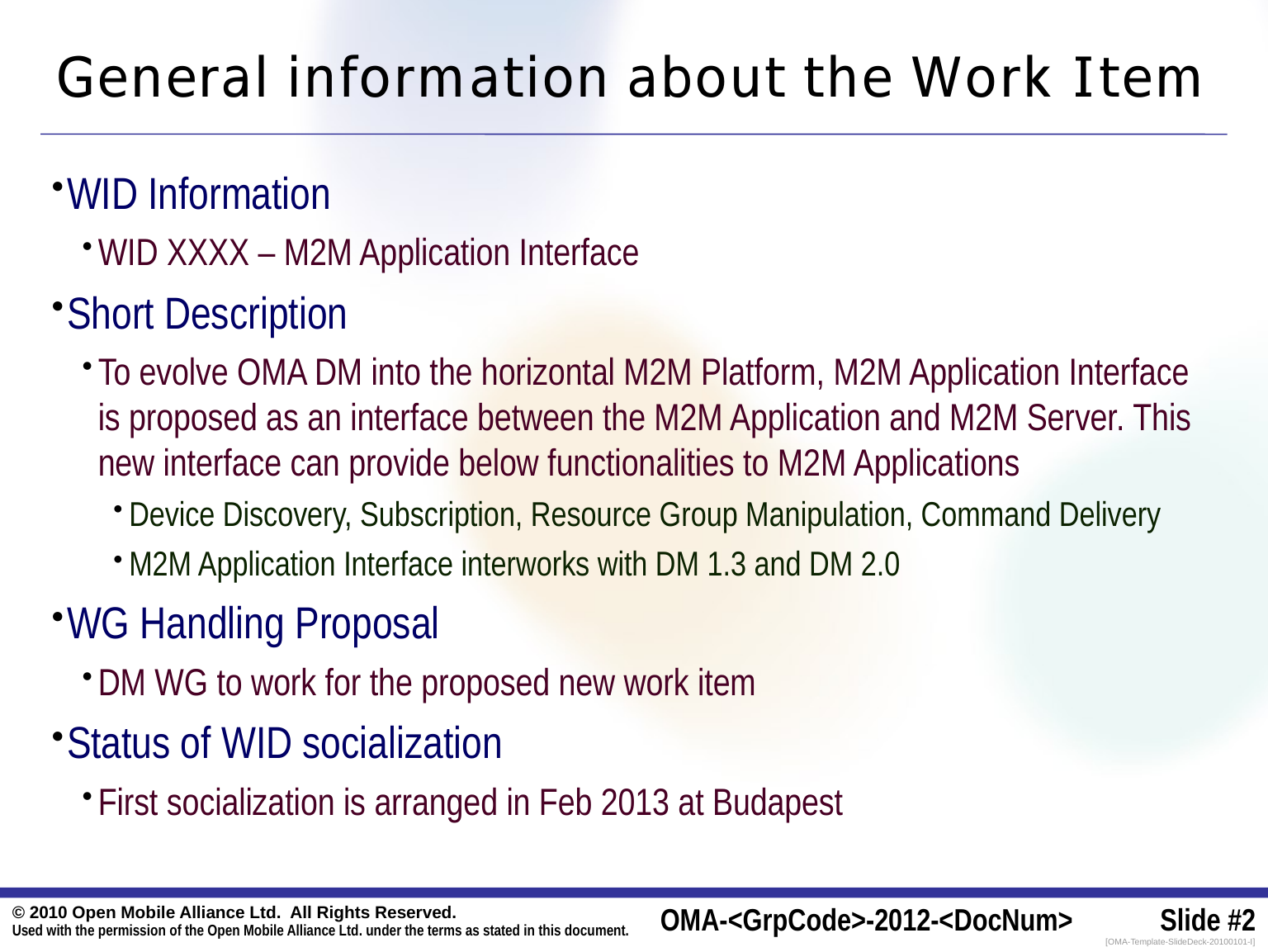

# General information about the Work Item
WID Information
WID XXXX – M2M Application Interface
Short Description
To evolve OMA DM into the horizontal M2M Platform, M2M Application Interface is proposed as an interface between the M2M Application and M2M Server. This new interface can provide below functionalities to M2M Applications
Device Discovery, Subscription, Resource Group Manipulation, Command Delivery
M2M Application Interface interworks with DM 1.3 and DM 2.0
WG Handling Proposal
DM WG to work for the proposed new work item
Status of WID socialization
First socialization is arranged in Feb 2013 at Budapest